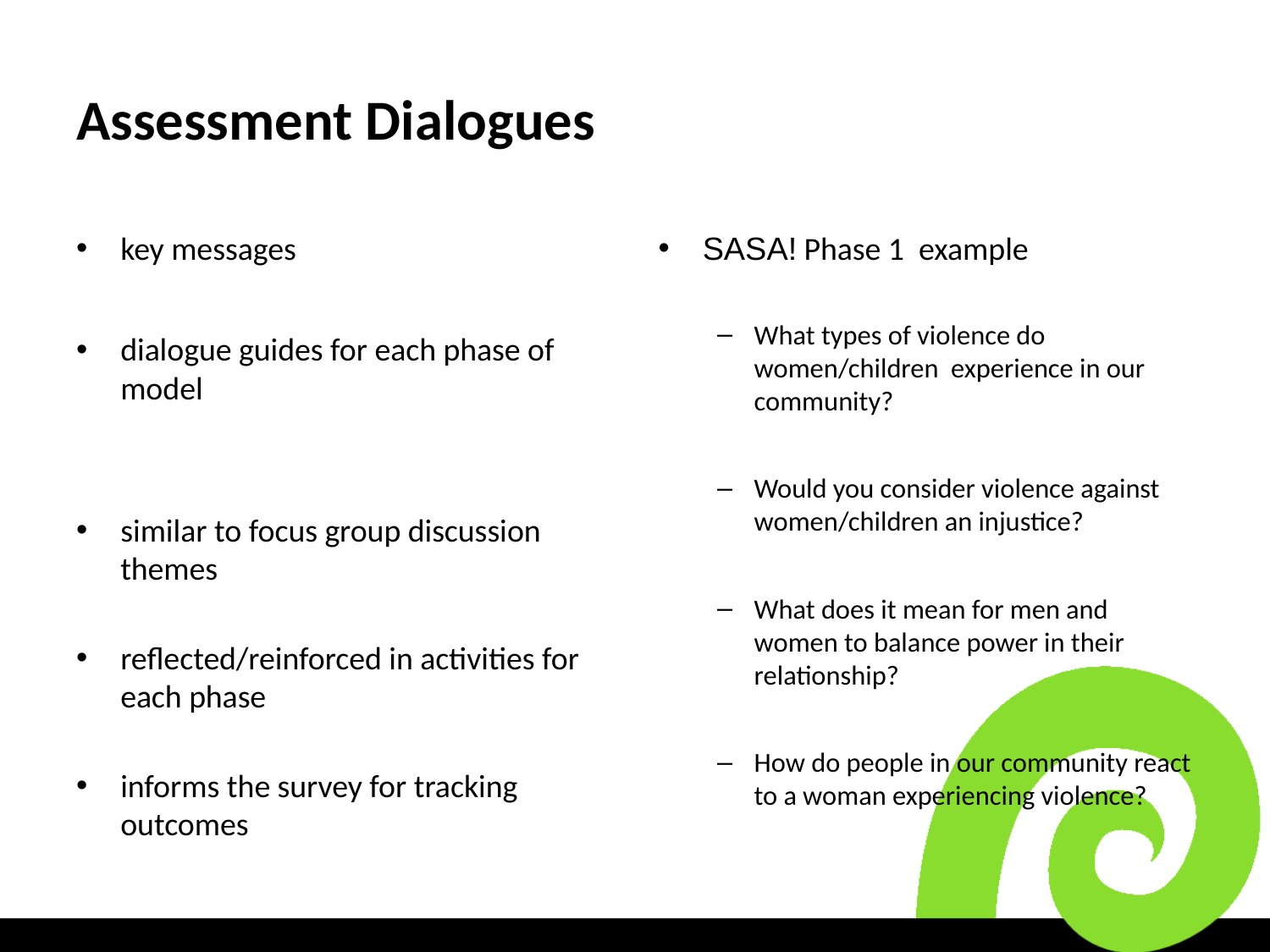

# Assessment Dialogues
key messages

dialogue guides for each phase of model

similar to focus group discussion themes

reflected/reinforced in activities for each phase

informs the survey for tracking outcomes

SASA! Phase 1  example

What types of violence do women/children  experience in our community?

Would you consider violence against women/children an injustice?

What does it mean for men and women to balance power in their relationship?

How do people in our community react to a woman experiencing violence?